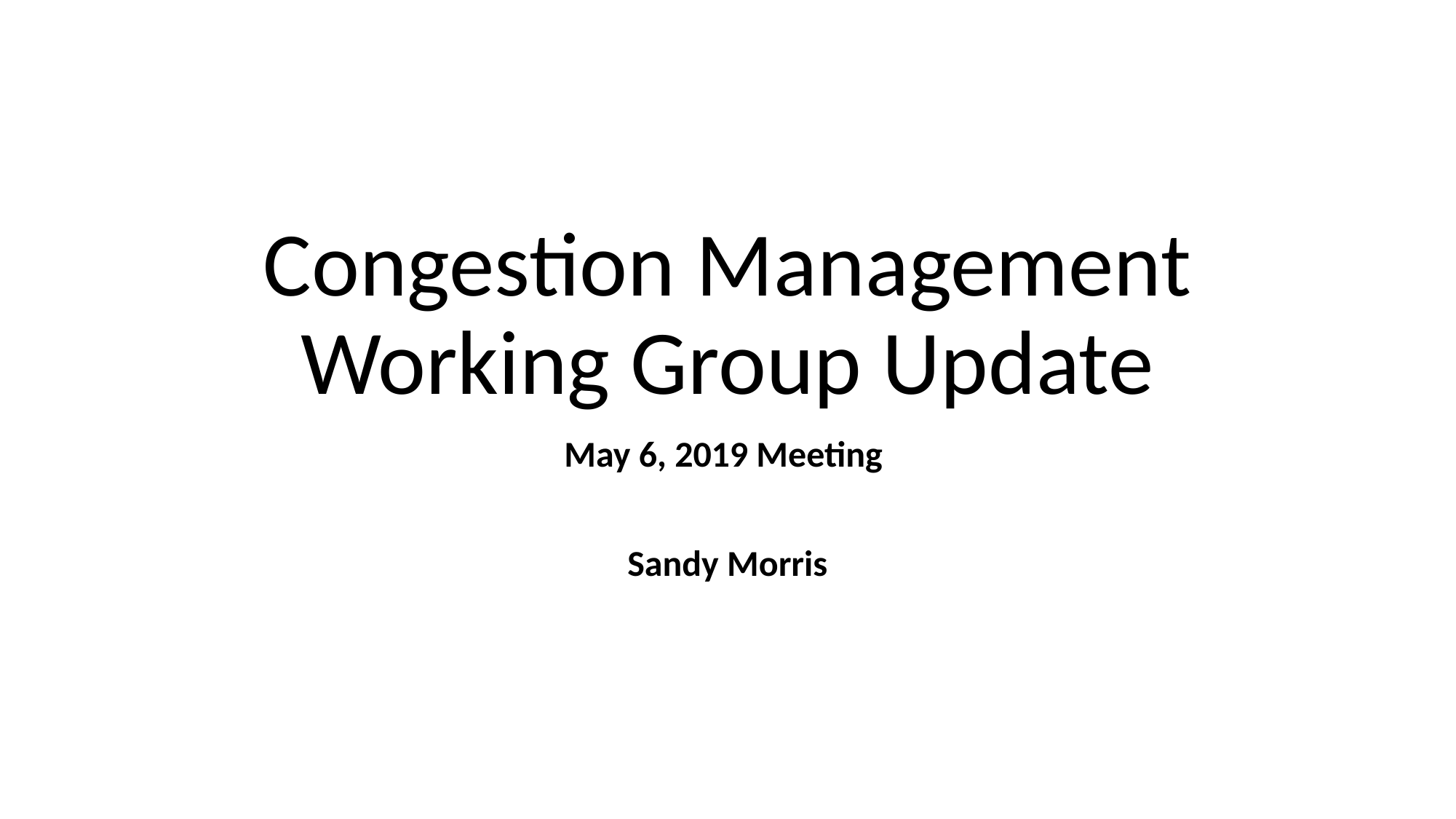

# Congestion Management Working Group Update
May 6, 2019 Meeting

Sandy Morris